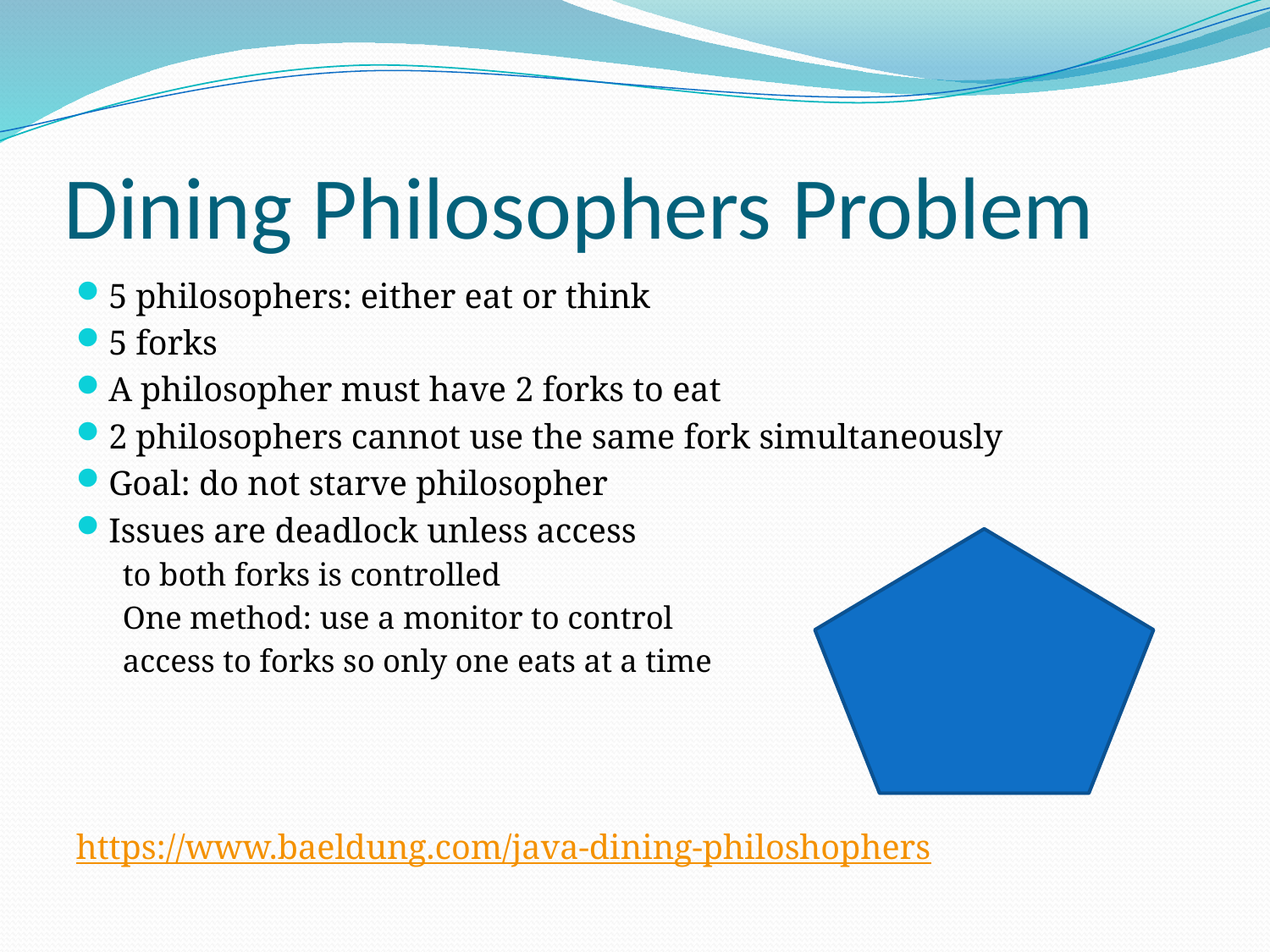

# Dining Philosophers Problem
5 philosophers: either eat or think
5 forks
A philosopher must have 2 forks to eat
2 philosophers cannot use the same fork simultaneously
Goal: do not starve philosopher
Issues are deadlock unless access
to both forks is controlled
One method: use a monitor to control
access to forks so only one eats at a time

https://www.baeldung.com/java-dining-philoshophers